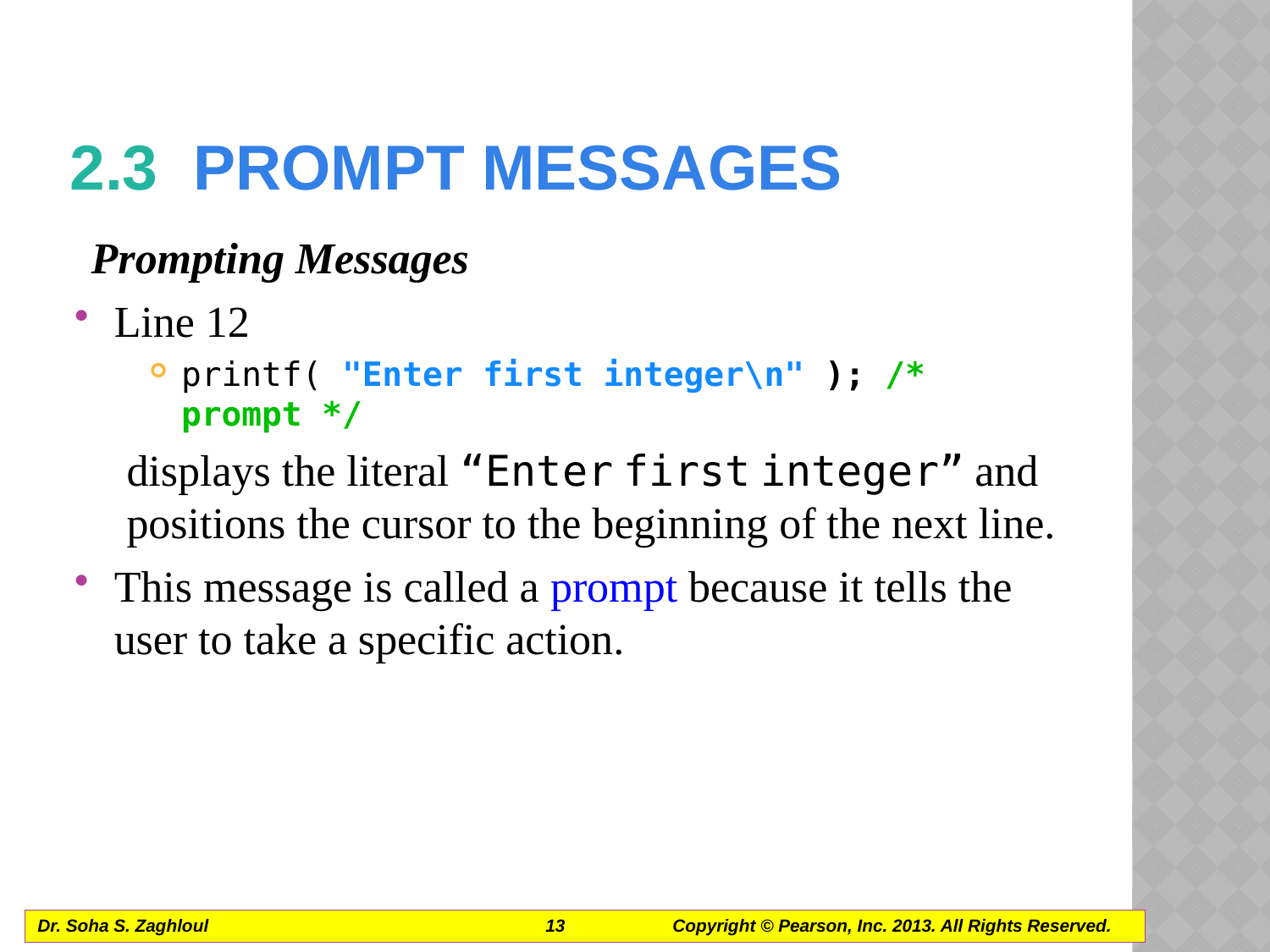

# 2.3  pROMPT MESSAGES
Prompting Messages
Line 12
printf( "Enter first integer\n" ); /* prompt */
displays the literal “Enter first integer” and positions the cursor to the beginning of the next line.
This message is called a prompt because it tells the user to take a specific action.
Dr. Soha S. Zaghloul			13	Copyright © Pearson, Inc. 2013. All Rights Reserved.
©1992-2013 by Pearson Education, Inc. All Rights Reserved.